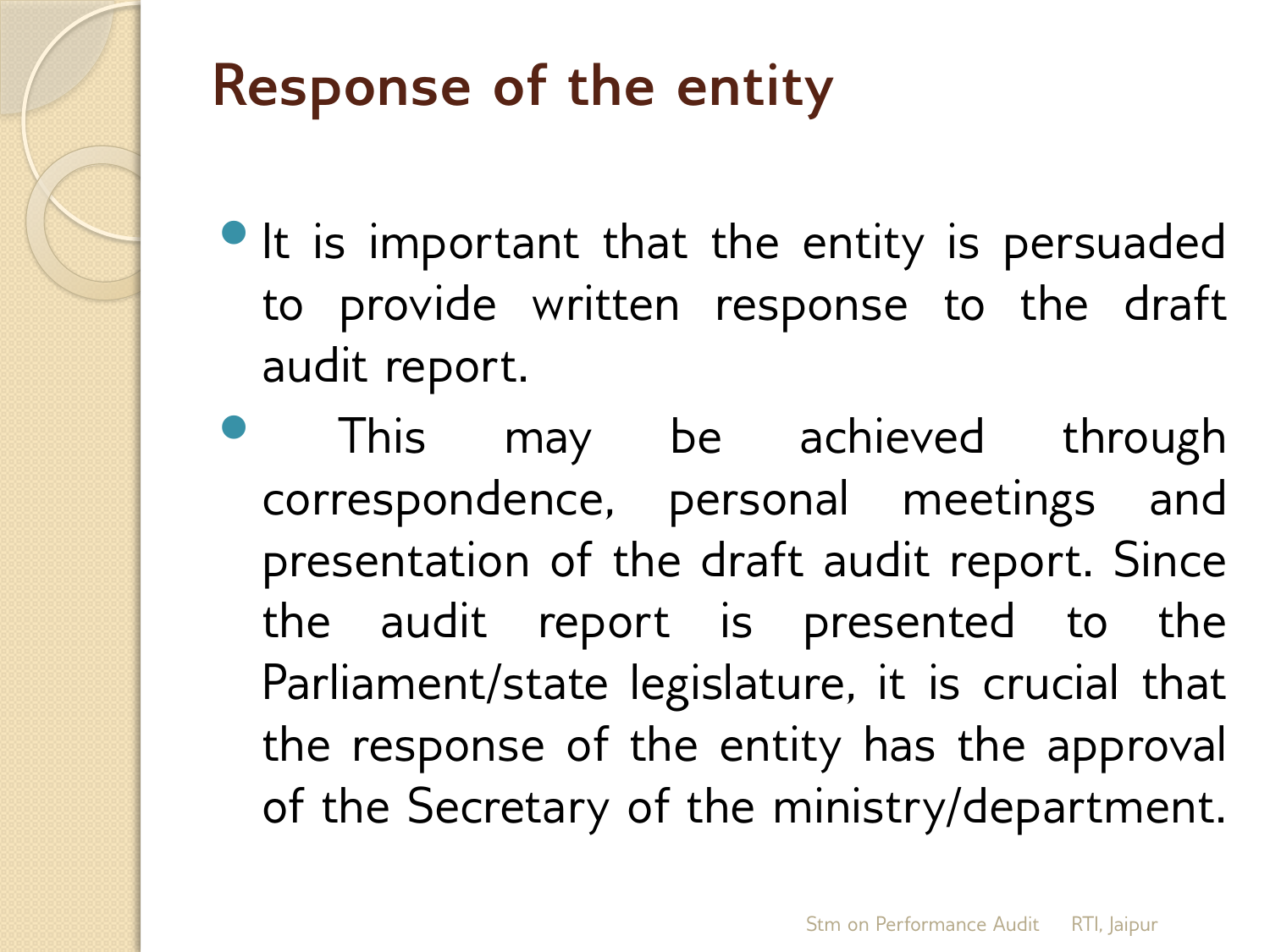

# Response of the entity
It is important that the entity is persuaded to provide written response to the draft audit report.
 This may be achieved through correspondence, personal meetings and presentation of the draft audit report. Since the audit report is presented to the Parliament/state legislature, it is crucial that the response of the entity has the approval of the Secretary of the ministry/department.
Stm on Performance Audit     RTI, Jaipur